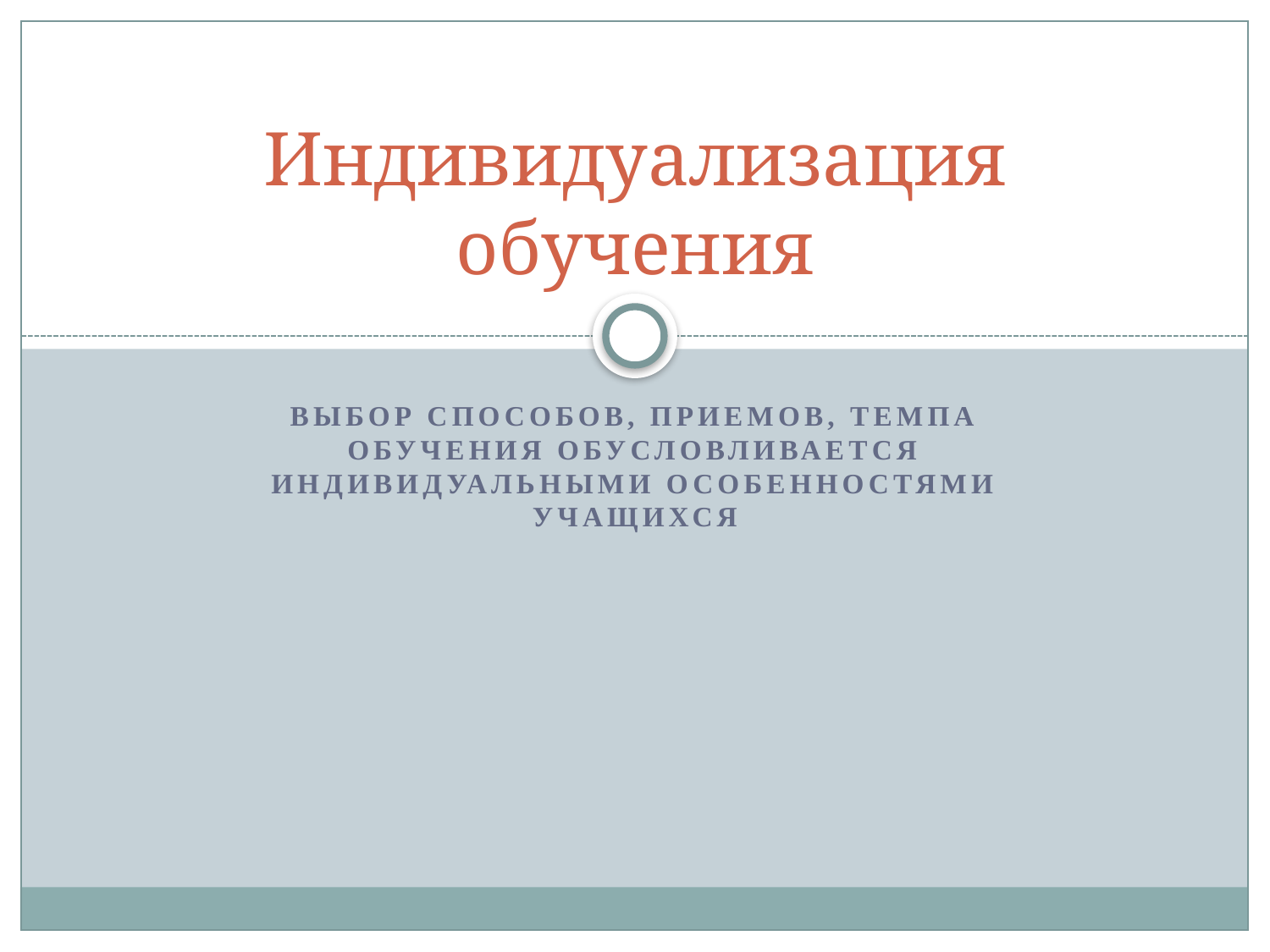

# Индивидуализация обучения
выбор способов, приемов, темпа обучения обусловливается индивидуальными особенностями учащихся